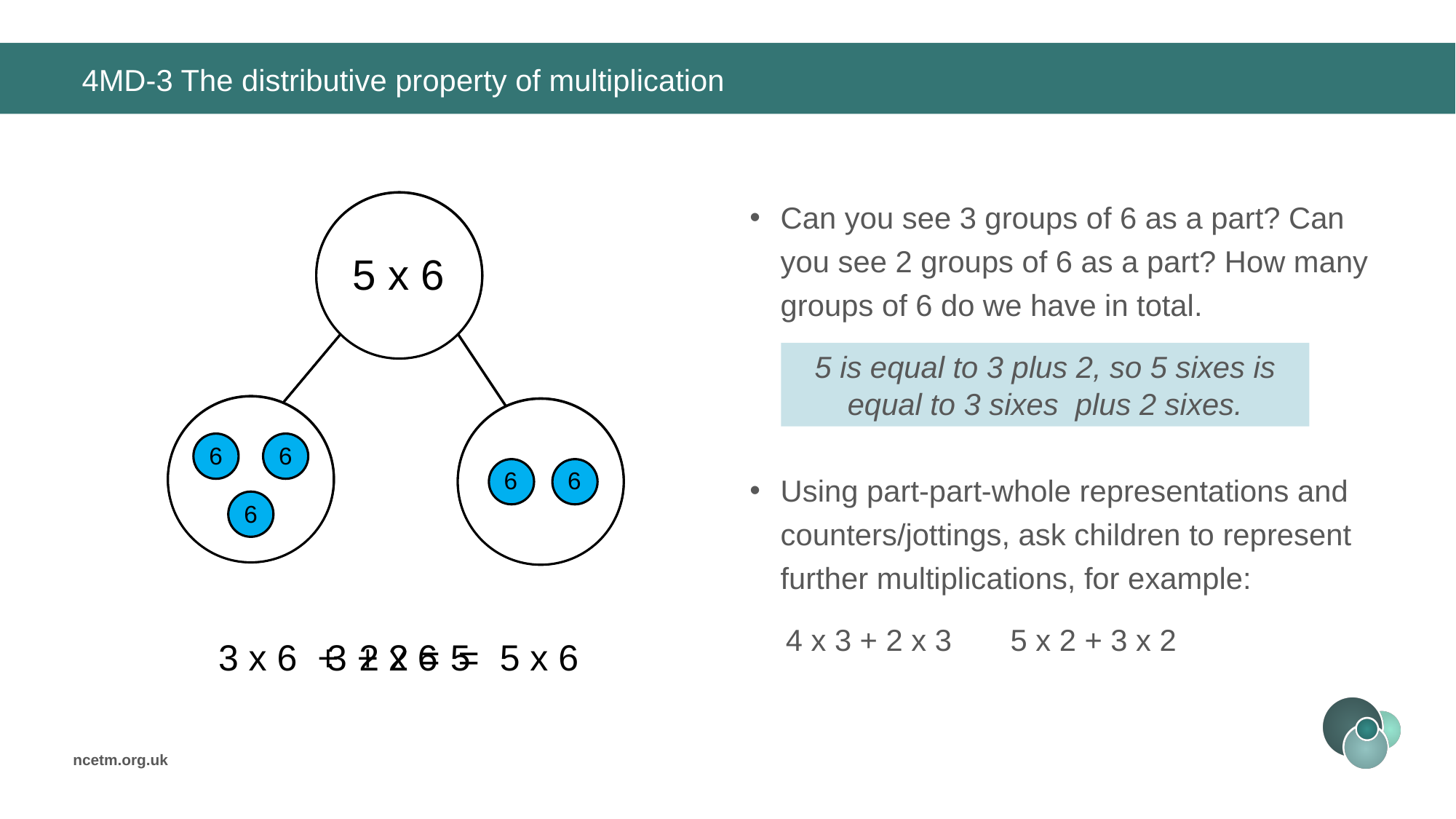

# 4MD-3 The distributive property of multiplication
Can you see 3 groups of 6 as a part? Can you see 2 groups of 6 as a part? How many groups of 6 do we have in total.

Using part-part-whole representations and counters/jottings, ask children to represent further multiplications, for example:
4 x 3 + 2 x 3       5 x 2 + 3 x 2

5

1

1

1

1

1
3 + 2 = 5

5 x 6

6

6

6

6

6
3 x 6  +  2 x 6  =  5 x 6
5 is equal to 3 plus 2, so 5 sixes is equal to 3 sixes  plus 2 sixes.